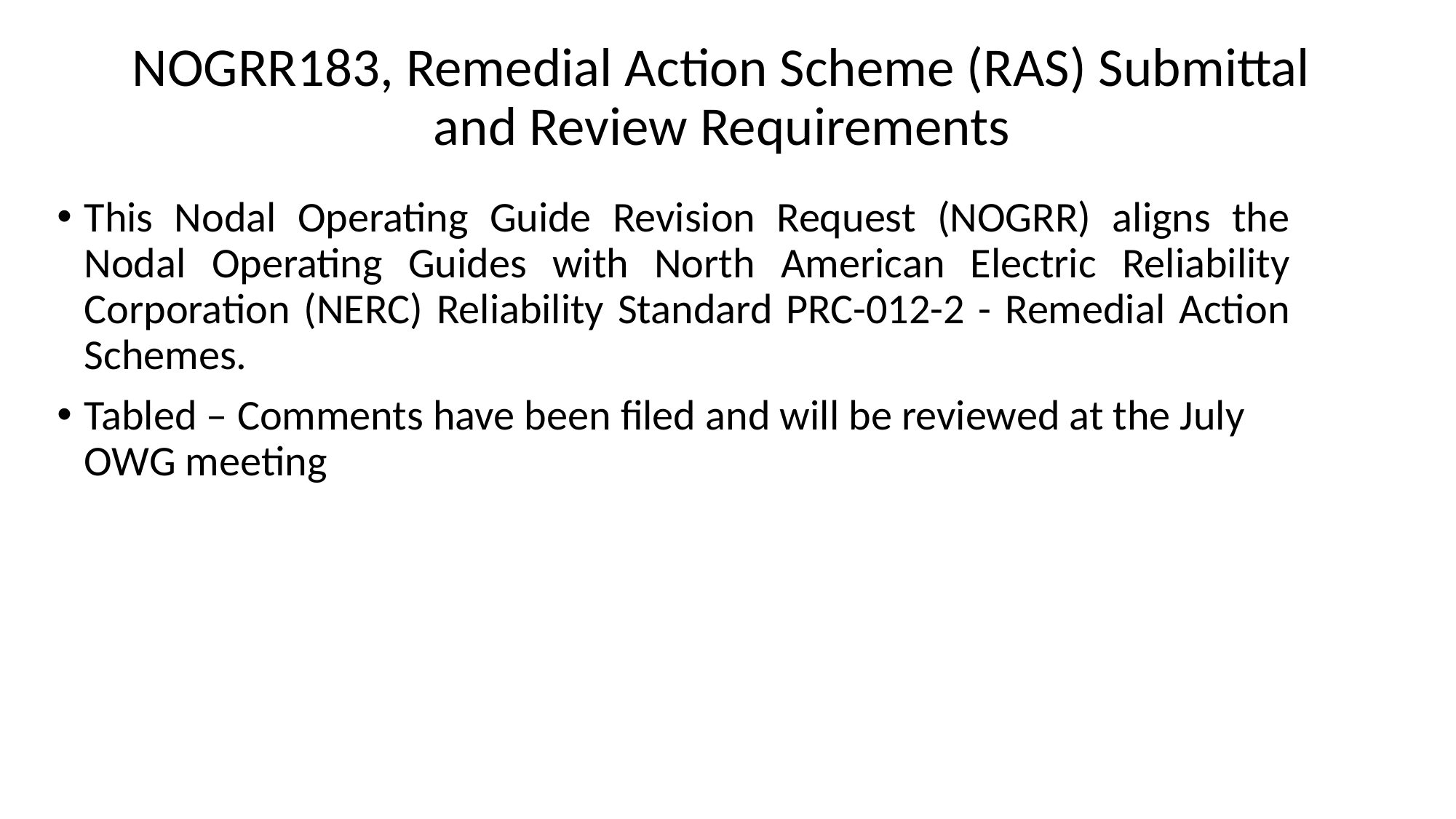

# NOGRR183, Remedial Action Scheme (RAS) Submittal and Review Requirements
This Nodal Operating Guide Revision Request (NOGRR) aligns the Nodal Operating Guides with North American Electric Reliability Corporation (NERC) Reliability Standard PRC-012-2 - Remedial Action Schemes.
Tabled – Comments have been filed and will be reviewed at the July OWG meeting